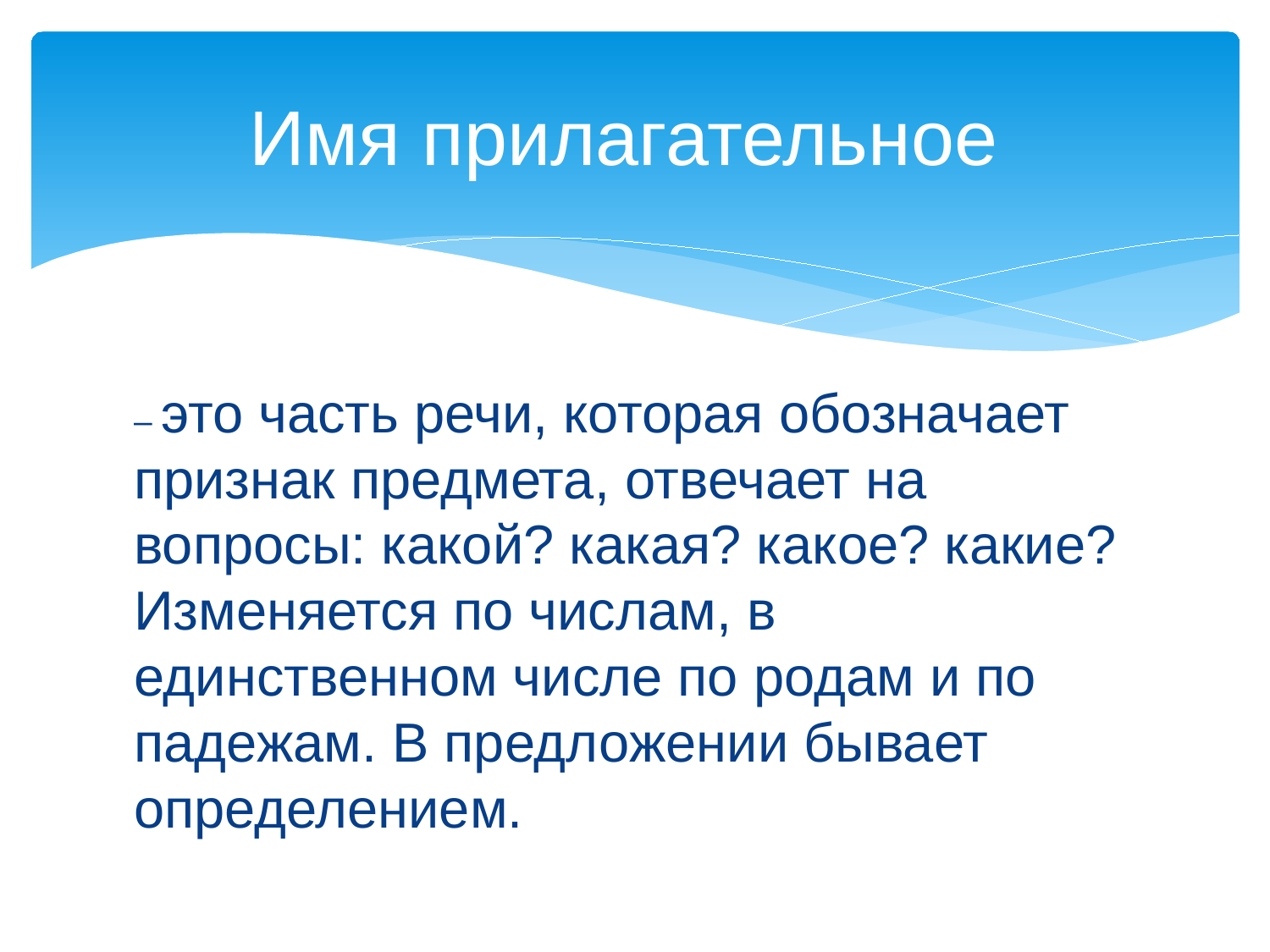

# Имя прилагательное
– это часть речи, которая обозначает признак предмета, отвечает на вопросы: какой? какая? какое? какие? Изменяется по числам, в единственном числе по родам и по падежам. В предложении бывает определением.